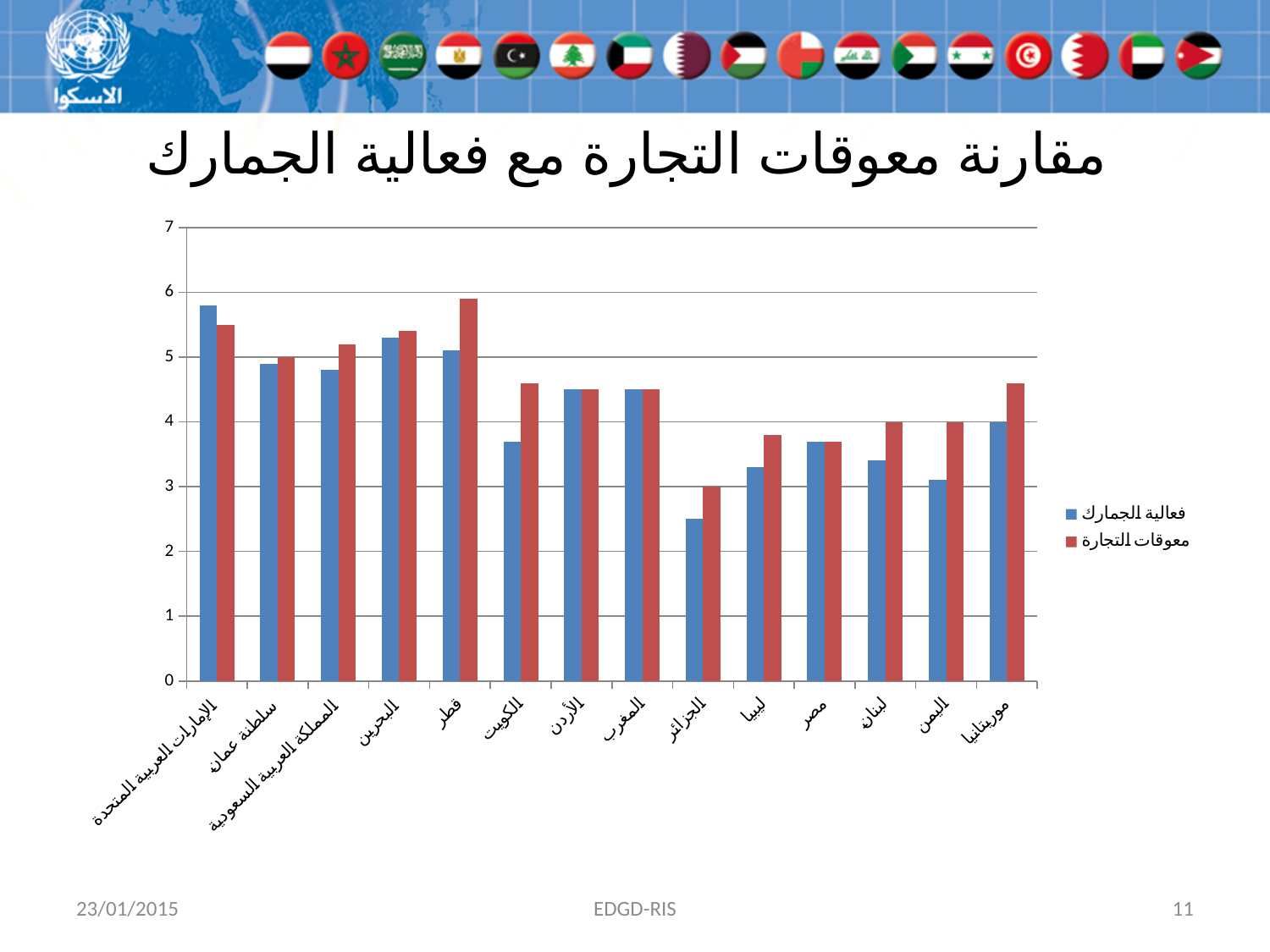

# مقارنة معوقات التجارة مع فعالية الجمارك

### Chart

| Category | فعالية الجمارك  | معوقات التجارة |
|---|---|---|
| الإمارات العربية المتحدة  | 5.8 | 5.5 |
| سلطنة عمان  | 4.9 | 5.0 |
| المملكة العربية السعودية  | 4.8 | 5.2 |
| البحرين  | 5.3 | 5.4 |
| قطر | 5.1 | 5.9 |
| الكويت | 3.7 | 4.6 |
| الأردن | 4.5 | 4.5 |
| المغرب | 4.5 | 4.5 |
| الجزائر | 2.5 | 3.0 |
| ليبيا | 3.3 | 3.8 |
| مصر | 3.7 | 3.7 |
| لبنان | 3.4 | 4.0 |
| اليمن | 3.1 | 4.0 |
| موريتانيا | 4.0 | 4.6 |
23/01/2015
EDGD-RIS
11